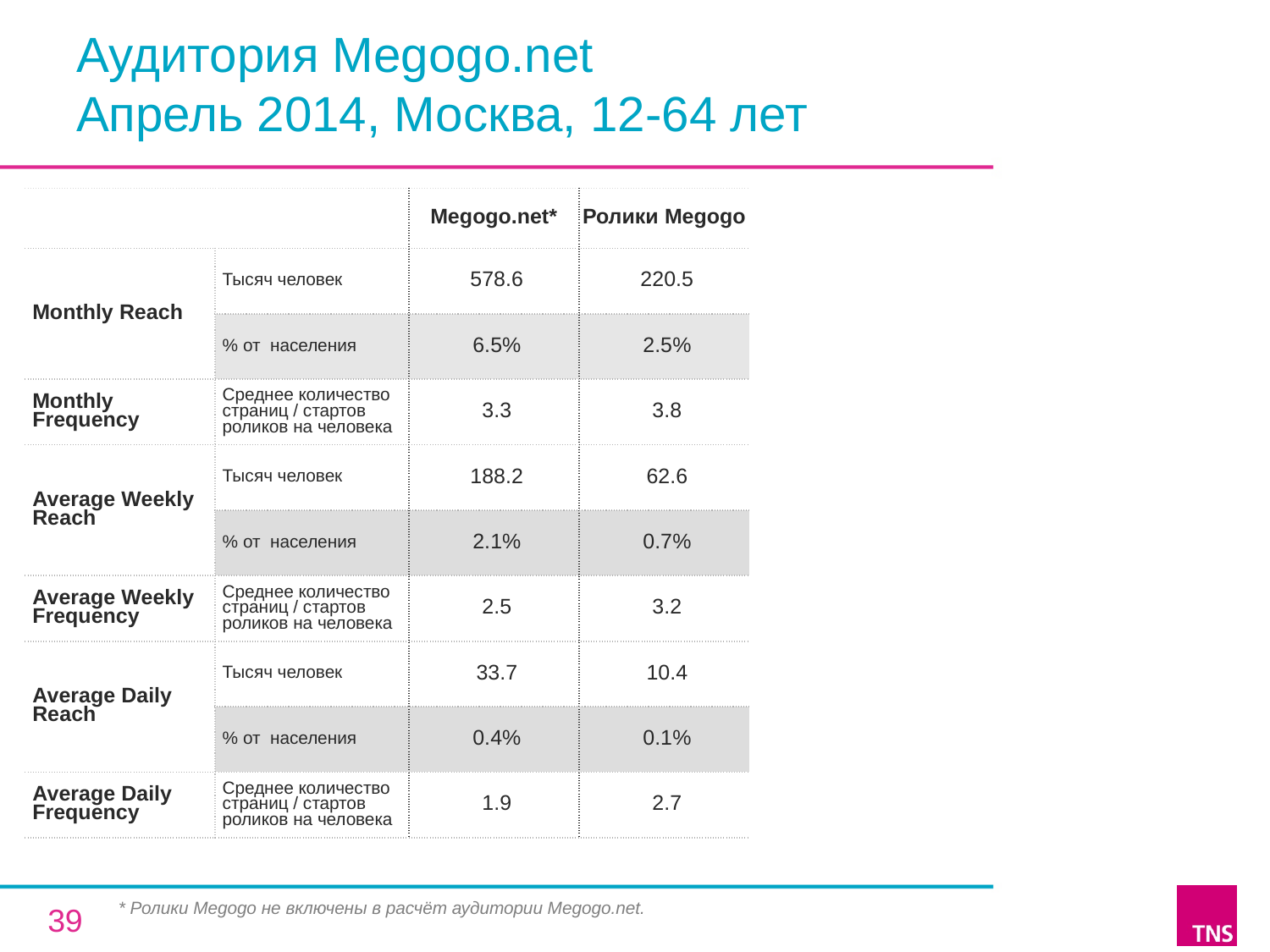

# Аудитория Megogo.net Апрель 2014, Москва, 12-64 лет
|  |  | Megogo.net\* | Ролики Megogo |
| --- | --- | --- | --- |
| Monthly Reach | Тысяч человек | 578.6 | 220.5 |
|  | % от населения | 6.5% | 2.5% |
| Monthly Frequency | Среднее количество страниц / стартов роликов на человека | 3.3 | 3.8 |
| Average Weekly Reach | Тысяч человек | 188.2 | 62.6 |
|  | % от населения | 2.1% | 0.7% |
| Average Weekly Frequency | Среднее количество страниц / стартов роликов на человека | 2.5 | 3.2 |
| Average Daily Reach | Тысяч человек | 33.7 | 10.4 |
|  | % от населения | 0.4% | 0.1% |
| Average Daily Frequency | Среднее количество страниц / стартов роликов на человека | 1.9 | 2.7 |
* Ролики Megogo не включены в расчёт аудитории Megogo.net.
39